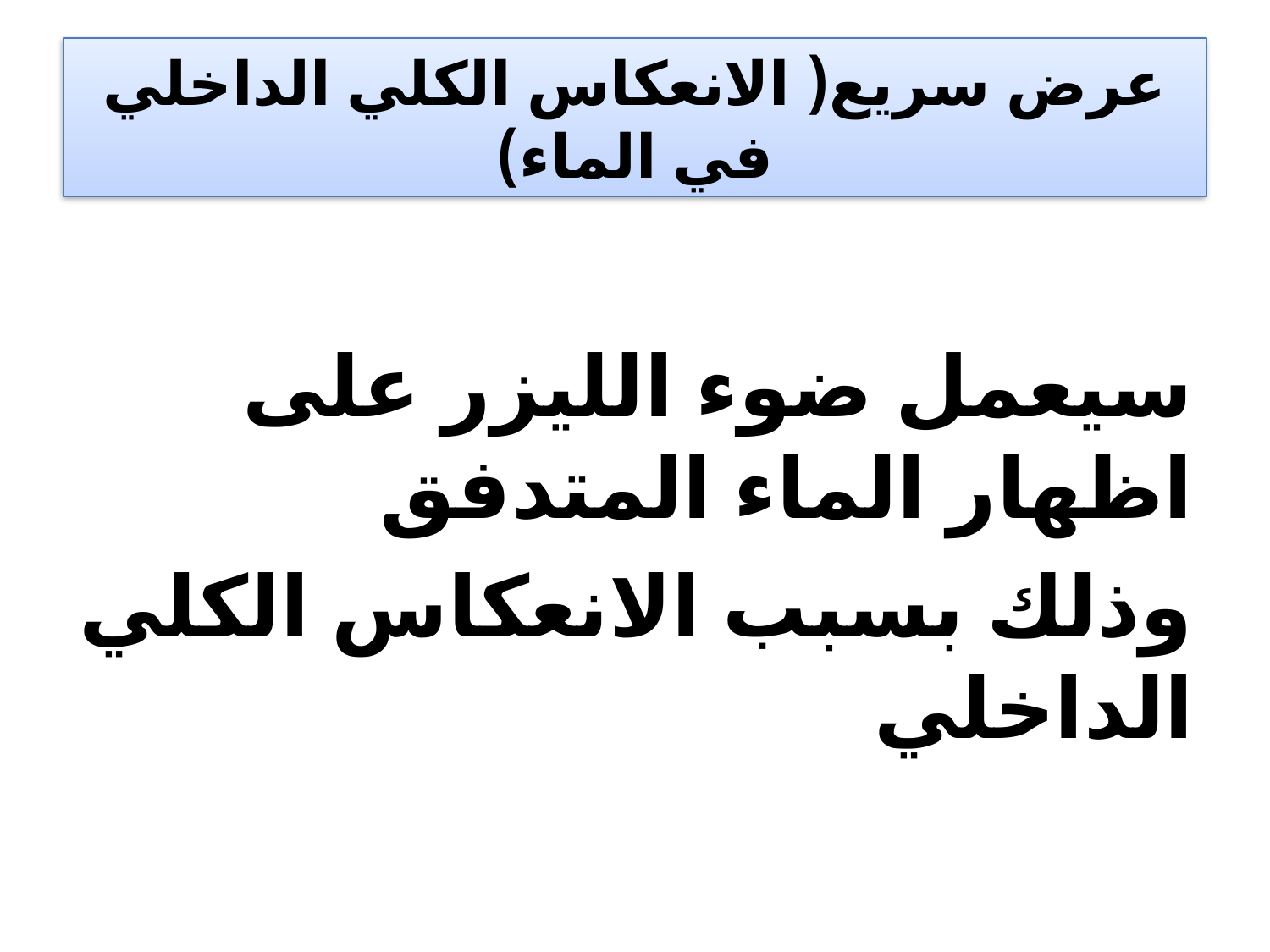

# عرض سريع( الانعكاس الكلي الداخلي في الماء)
سيعمل ضوء الليزر على اظهار الماء المتدفق
وذلك بسبب الانعكاس الكلي الداخلي